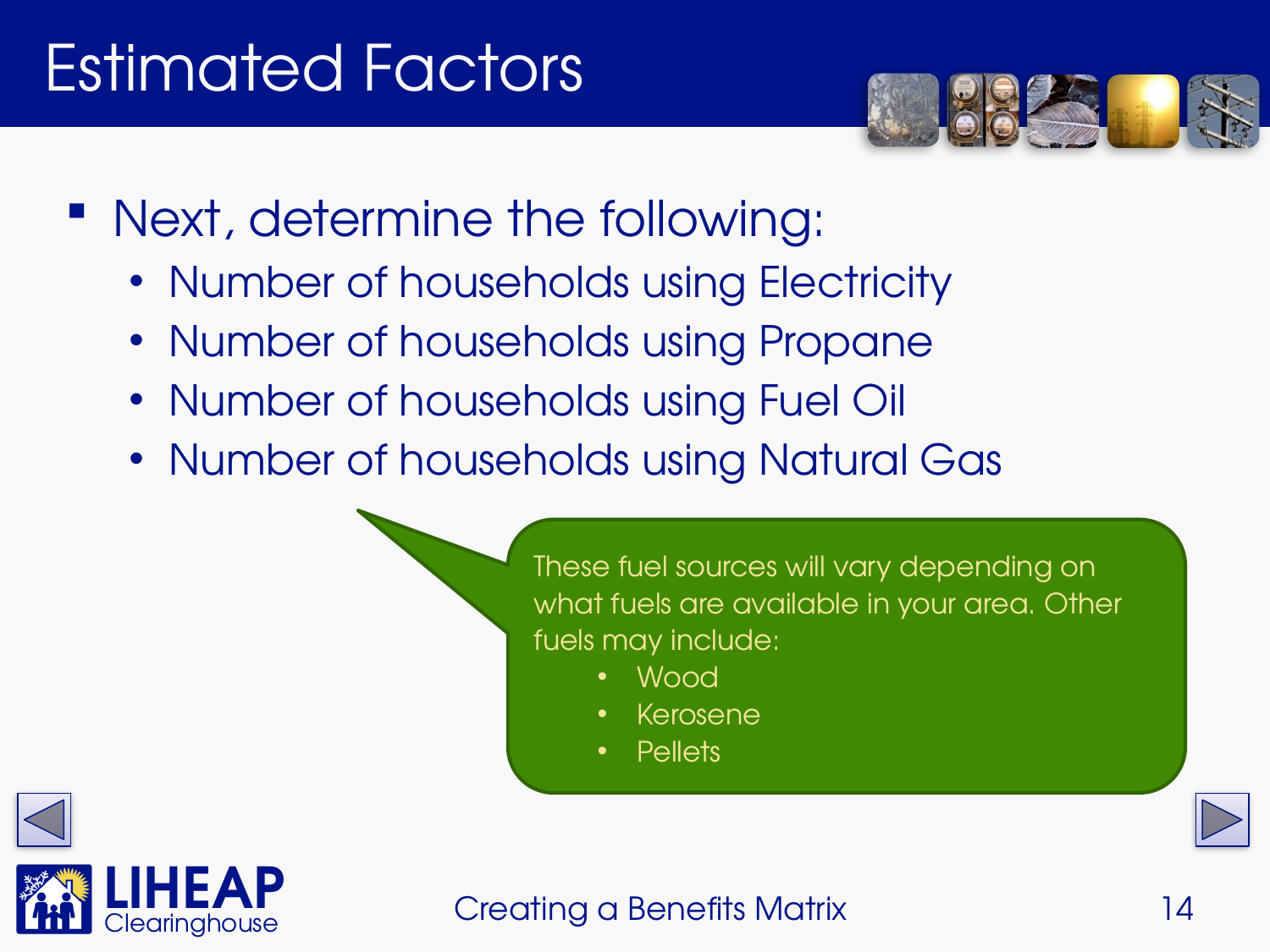

# Estimated Factors
Next, determine the following:
Number of households using Electricity
Number of households using Propane
Number of households using Fuel Oil
Number of households using Natural Gas
These fuel sources will vary depending on what fuels are available in your area. Other fuels may include:
Wood
Kerosene
Pellets

Creating a Benefits Matrix
14